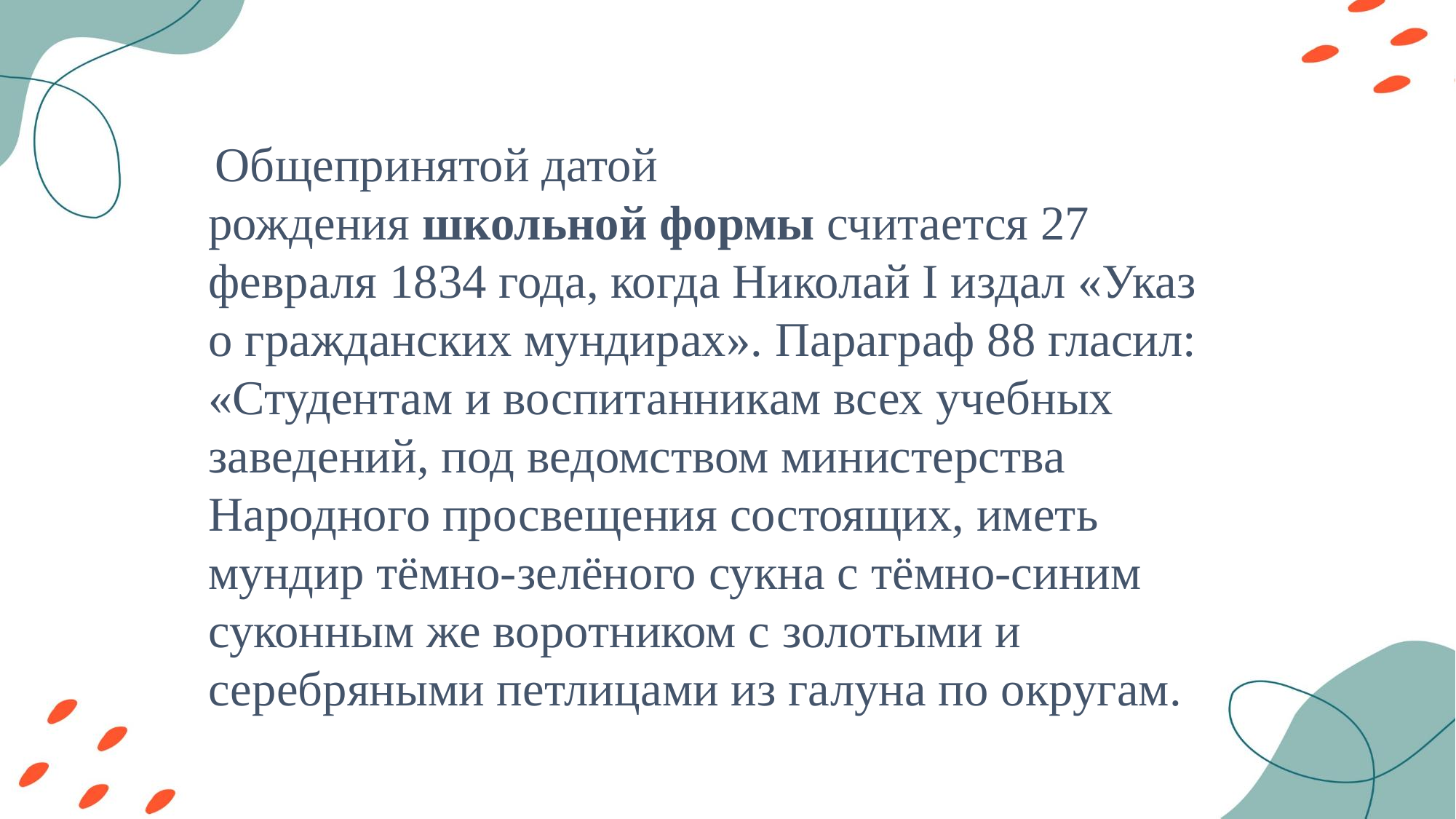

Общепринятой датой рождения школьной формы считается 27 февраля 1834 года, когда Николай I издал «Указ о гражданских мундирах». Параграф 88 гласил: «Студентам и воспитанникам всех учебных заведений, под ведомством министерства Народного просвещения состоящих, иметь мундир тёмно-зелёного сукна с тёмно-синим суконным же воротником с золотыми и серебряными петлицами из галуна по округам.